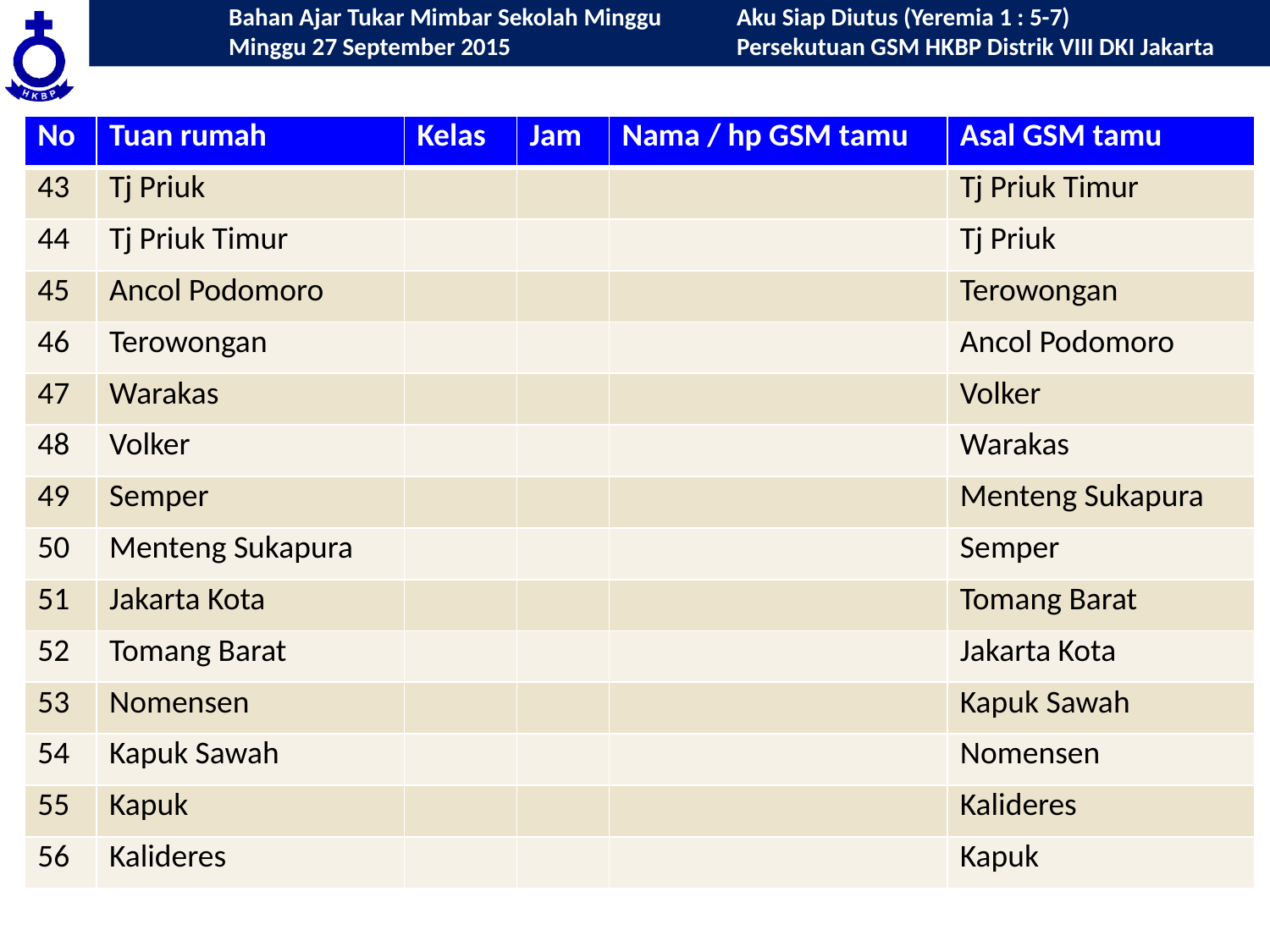

| No | Tuan rumah | Kelas | Jam | Nama / hp GSM tamu | Asal GSM tamu |
| --- | --- | --- | --- | --- | --- |
| 43 | Tj Priuk |  |  |  | Tj Priuk Timur |
| 44 | Tj Priuk Timur |  |  |  | Tj Priuk |
| 45 | Ancol Podomoro |  |  |  | Terowongan |
| 46 | Terowongan |  |  |  | Ancol Podomoro |
| 47 | Warakas |  |  |  | Volker |
| 48 | Volker |  |  |  | Warakas |
| 49 | Semper |  |  |  | Menteng Sukapura |
| 50 | Menteng Sukapura |  |  |  | Semper |
| 51 | Jakarta Kota |  |  |  | Tomang Barat |
| 52 | Tomang Barat |  |  |  | Jakarta Kota |
| 53 | Nomensen |  |  |  | Kapuk Sawah |
| 54 | Kapuk Sawah |  |  |  | Nomensen |
| 55 | Kapuk |  |  |  | Kalideres |
| 56 | Kalideres |  |  |  | Kapuk |